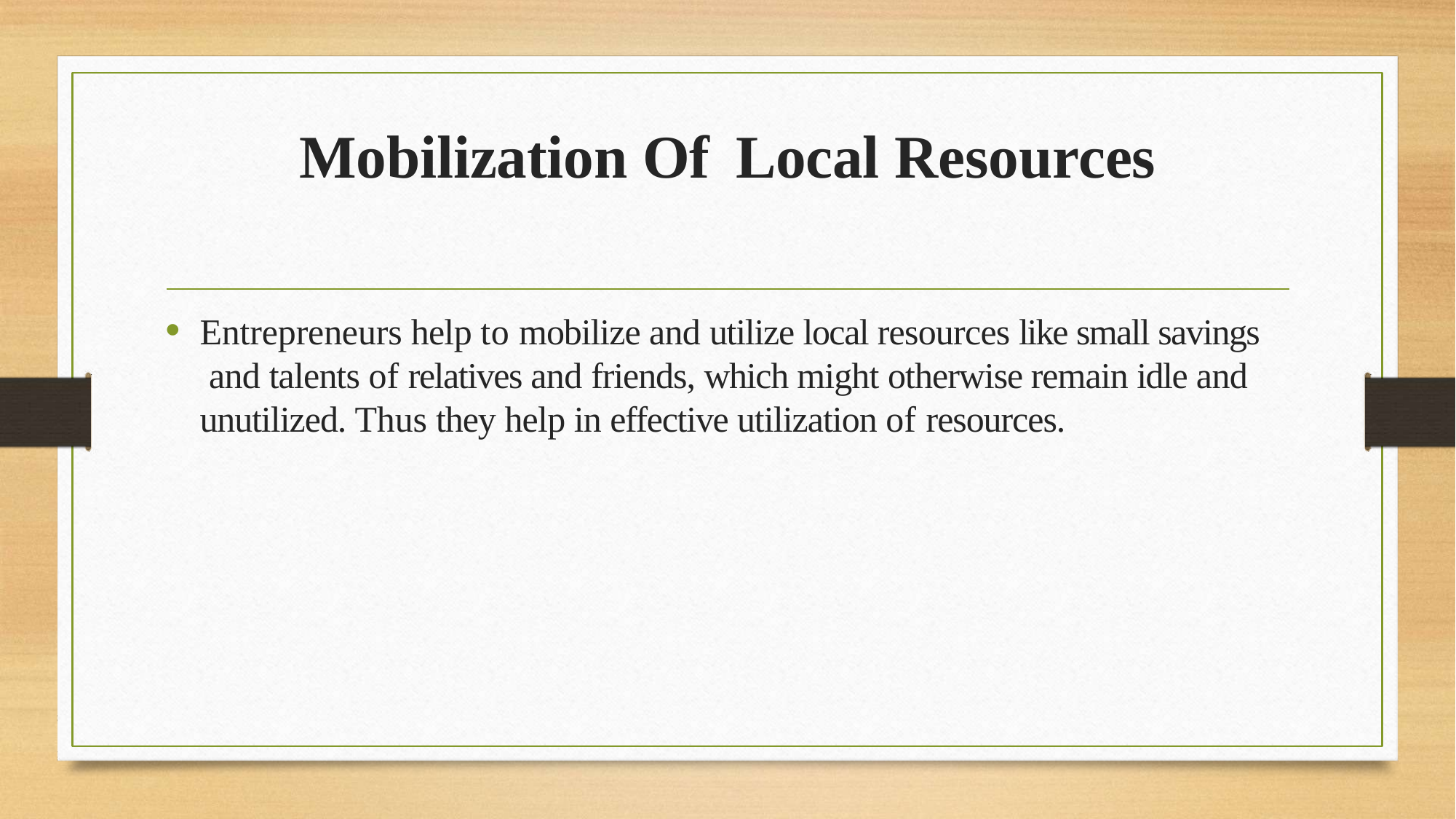

# Mobilization Of	Local Resources
Entrepreneurs help to mobilize and utilize local resources like small savings  and talents of relatives and friends, which might otherwise remain idle and  unutilized. Thus they help in effective utilization of resources.